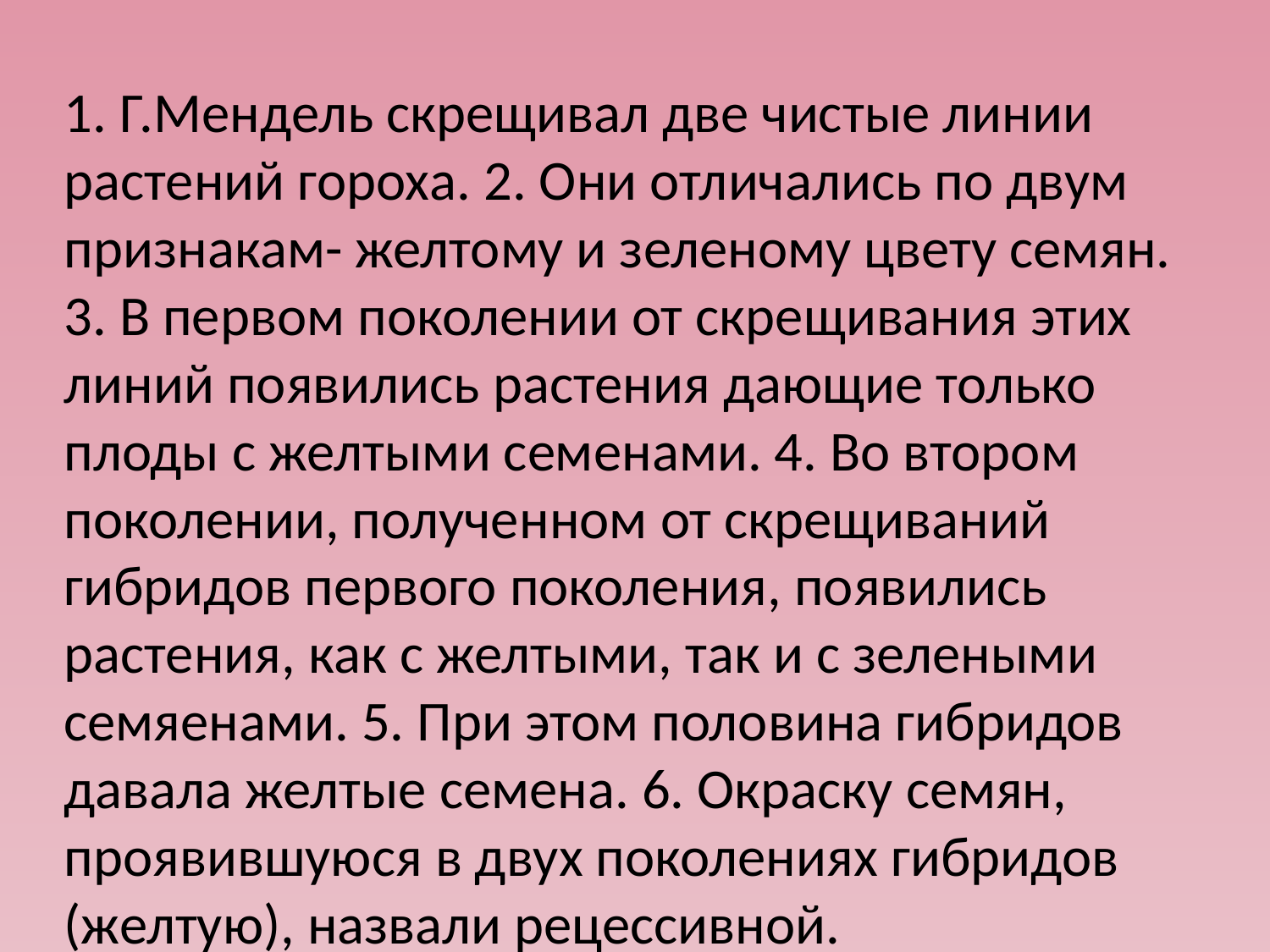

1. Г.Мендель скрещивал две чистые линии растений гороха. 2. Они отличались по двум признакам- желтому и зеленому цвету семян. 3. В первом поколении от скрещивания этих линий появились растения дающие только плоды с желтыми семенами. 4. Во втором поколении, полученном от скрещиваний гибридов первого поколения, появились растения, как с желтыми, так и с зелеными семяенами. 5. При этом половина гибридов давала желтые семена. 6. Окраску семян, проявившуюся в двух поколениях гибридов (желтую), назвали рецессивной.